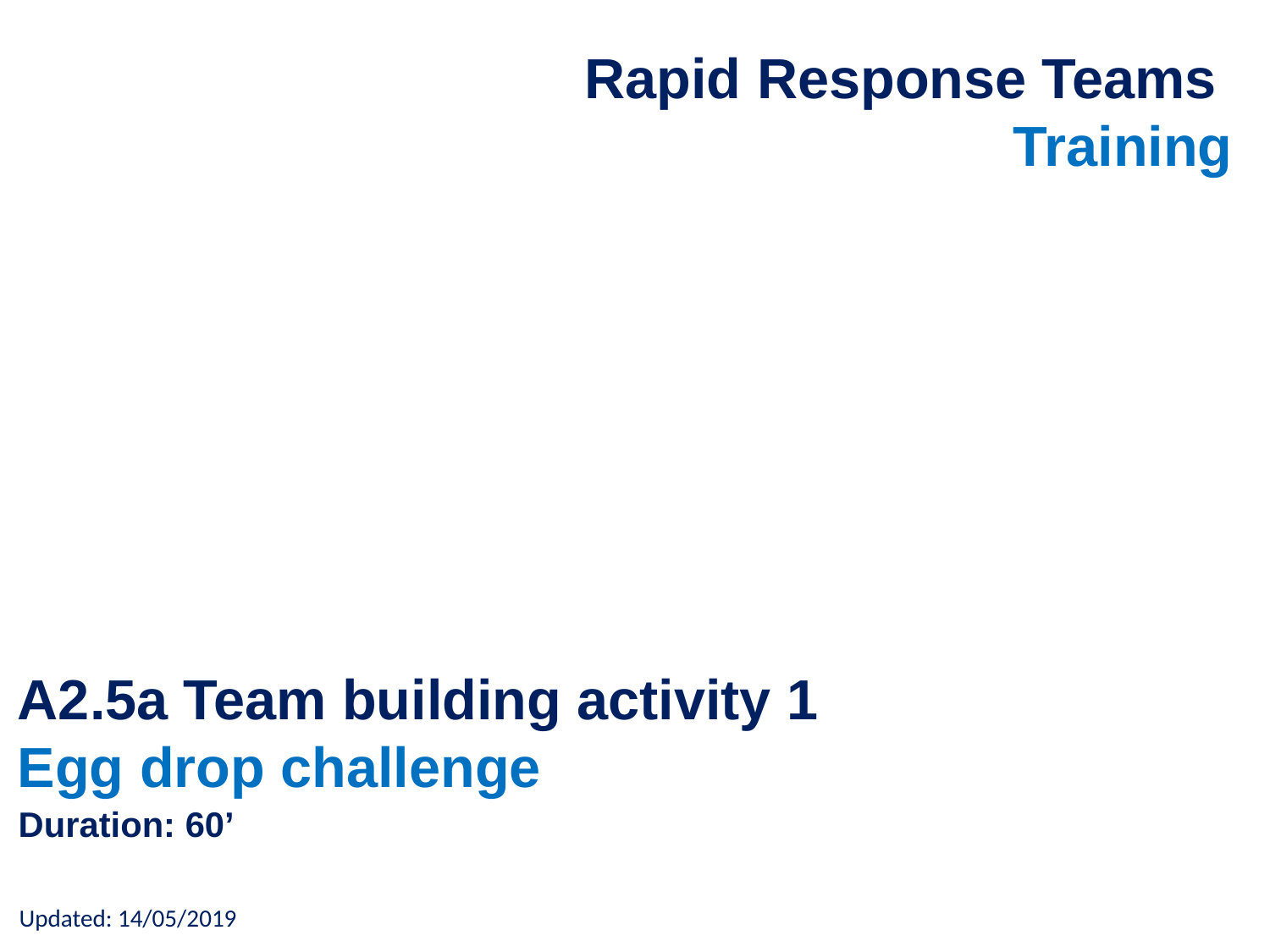

Rapid Response Teams
Training
# A2.5a Team building activity 1 Egg drop challenge
Duration: 60’
Updated: 14/05/2019